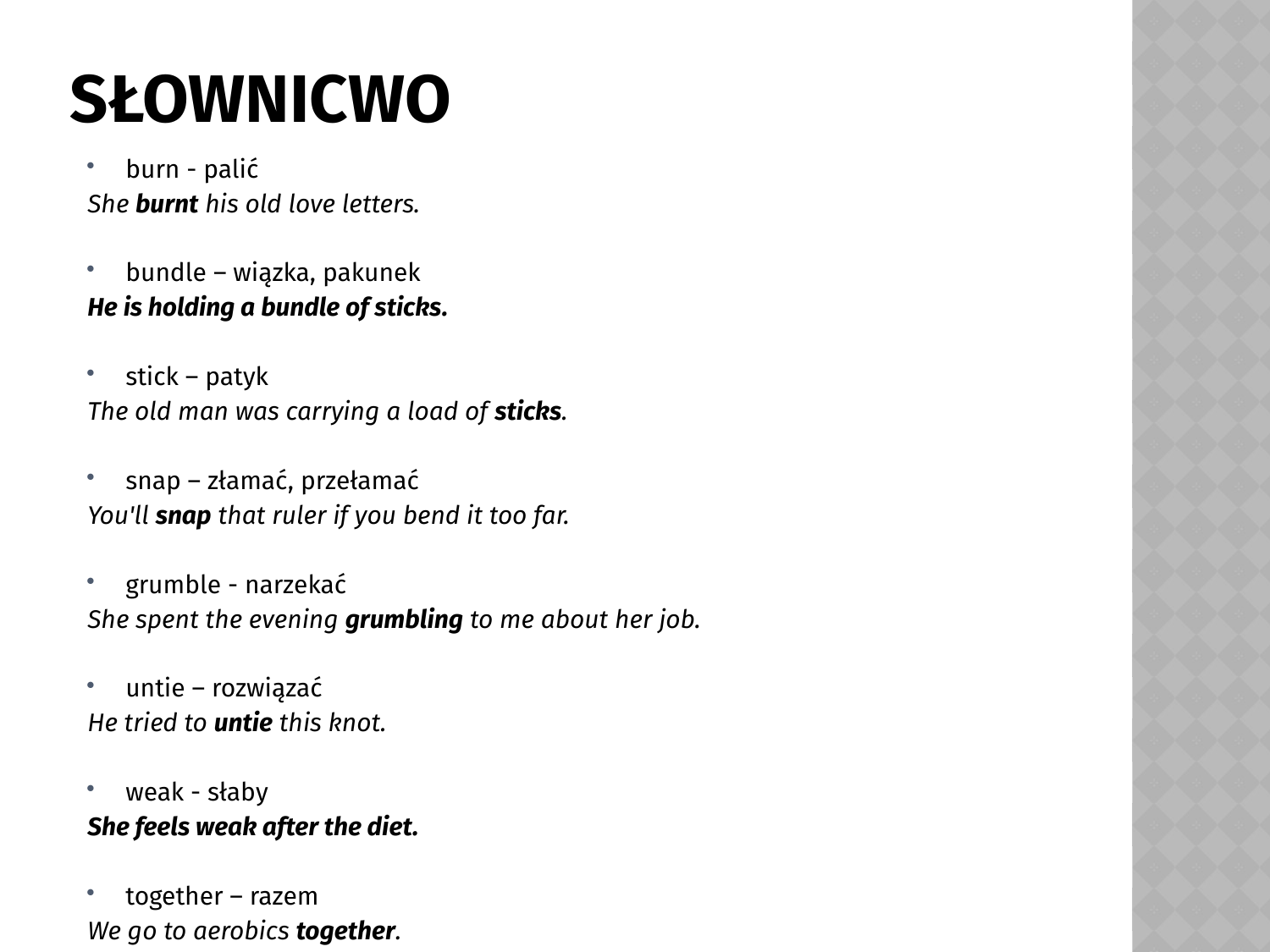

# słownicwo
burn - palić
She burnt his old love letters.

bundle – wiązka, pakunek
He is holding a bundle of sticks.

stick – patyk
The old man was carrying a load of sticks.

snap – złamać, przełamać
You'll snap that ruler if you bend it too far.

grumble - narzekać
She spent the evening grumbling to me about her job.

untie – rozwiązać
He tried to untie this knot.

weak - słaby
She feels weak after the diet.

together – razem
We go to aerobics together.